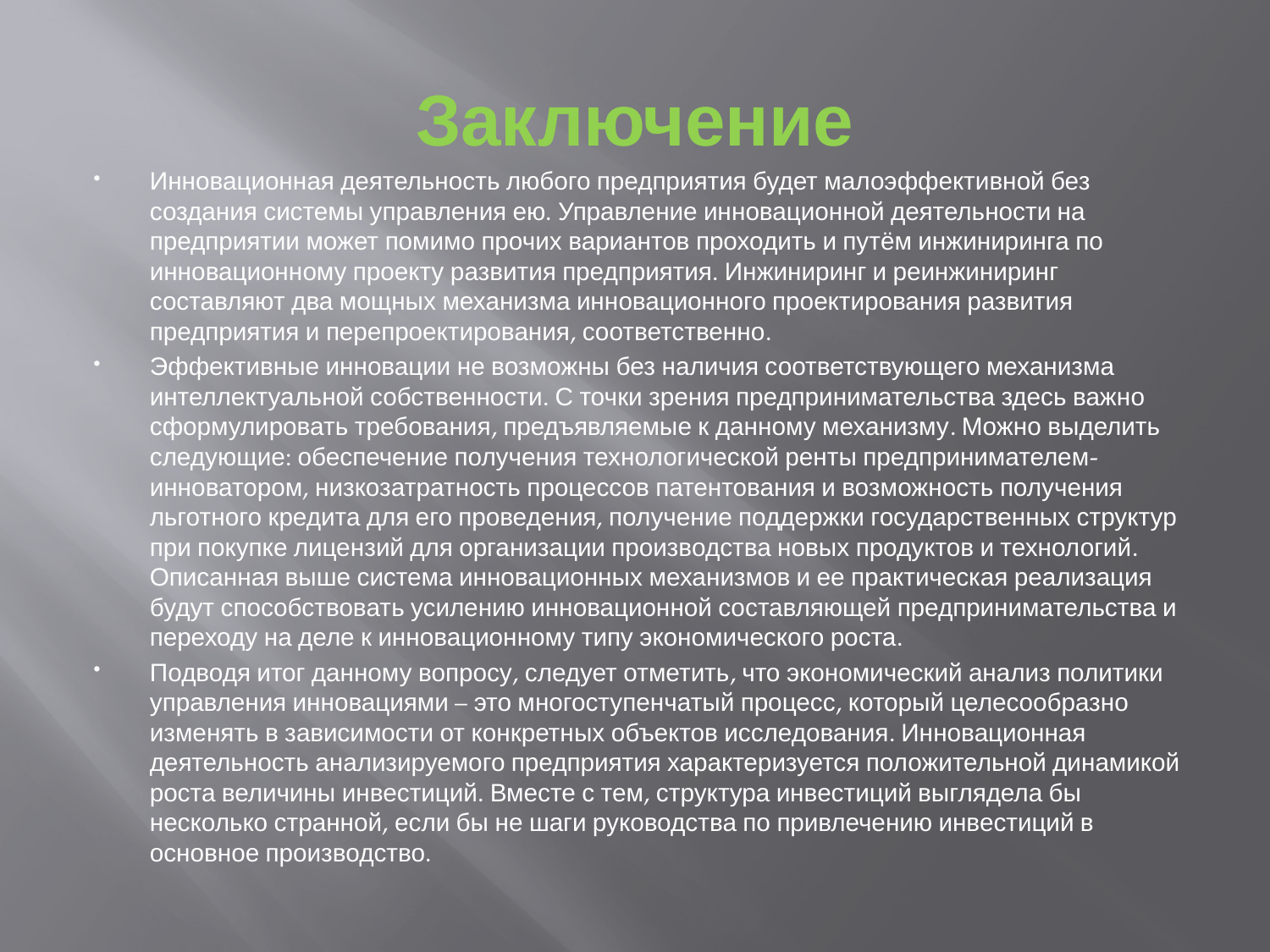

# Заключение
Инновационная деятельность любого предприятия будет малоэффективной без создания системы управления ею. Управление инновационной деятельности на предприятии может помимо прочих вариантов проходить и путём инжиниринга по инновационному проекту развития предприятия. Инжиниринг и реинжиниринг составляют два мощных механизма инновационного проектирования развития предприятия и перепроектирования, соответственно.
Эффективные инновации не возможны без наличия соответствующего механизма интеллектуальной собственности. С точки зрения предпринимательства здесь важно сформулировать требования, предъявляемые к данному механизму. Можно выделить следующие: обеспечение получения технологической ренты предпринимателем-инноватором, низкозатратность процессов патентования и возможность получения льготного кредита для его проведения, получение поддержки государственных структур при покупке лицензий для организации производства новых продуктов и технологий. Описанная выше система инновационных механизмов и ее практическая реализация будут способствовать усилению инновационной составляющей предпринимательства и переходу на деле к инновационному типу экономического роста.
Подводя итог данному вопросу, следует отметить, что экономический анализ политики управления инновациями – это многоступенчатый процесс, который целесообразно изменять в зависимости от конкретных объектов исследования. Инновационная деятельность анализируемого предприятия характеризуется положительной динамикой роста величины инвестиций. Вместе с тем, структура инвестиций выглядела бы несколько странной, если бы не шаги руководства по привлечению инвестиций в основное производство.